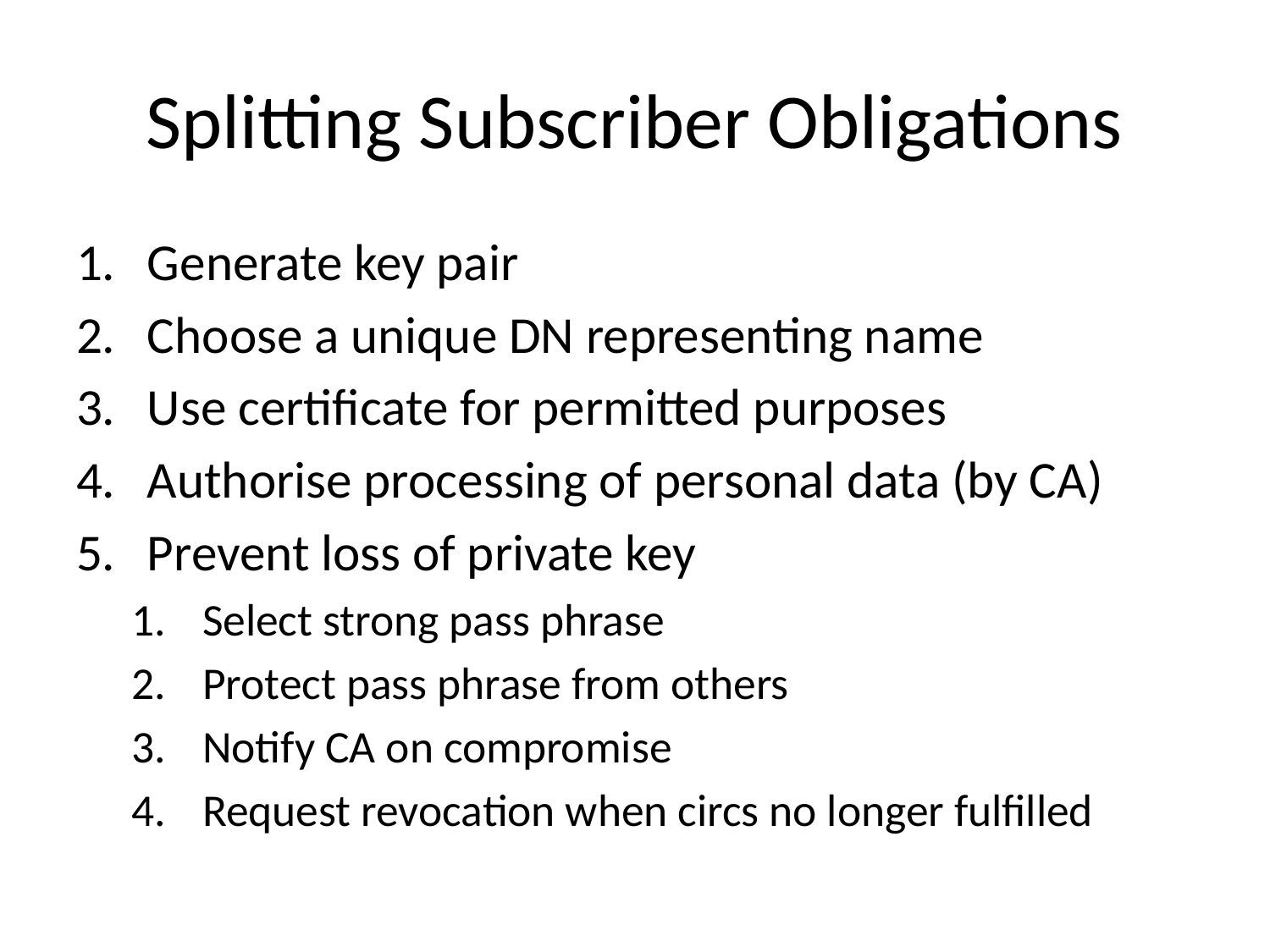

# Splitting Subscriber Obligations
Generate key pair
Choose a unique DN representing name
Use certificate for permitted purposes
Authorise processing of personal data (by CA)
Prevent loss of private key
Select strong pass phrase
Protect pass phrase from others
Notify CA on compromise
Request revocation when circs no longer fulfilled